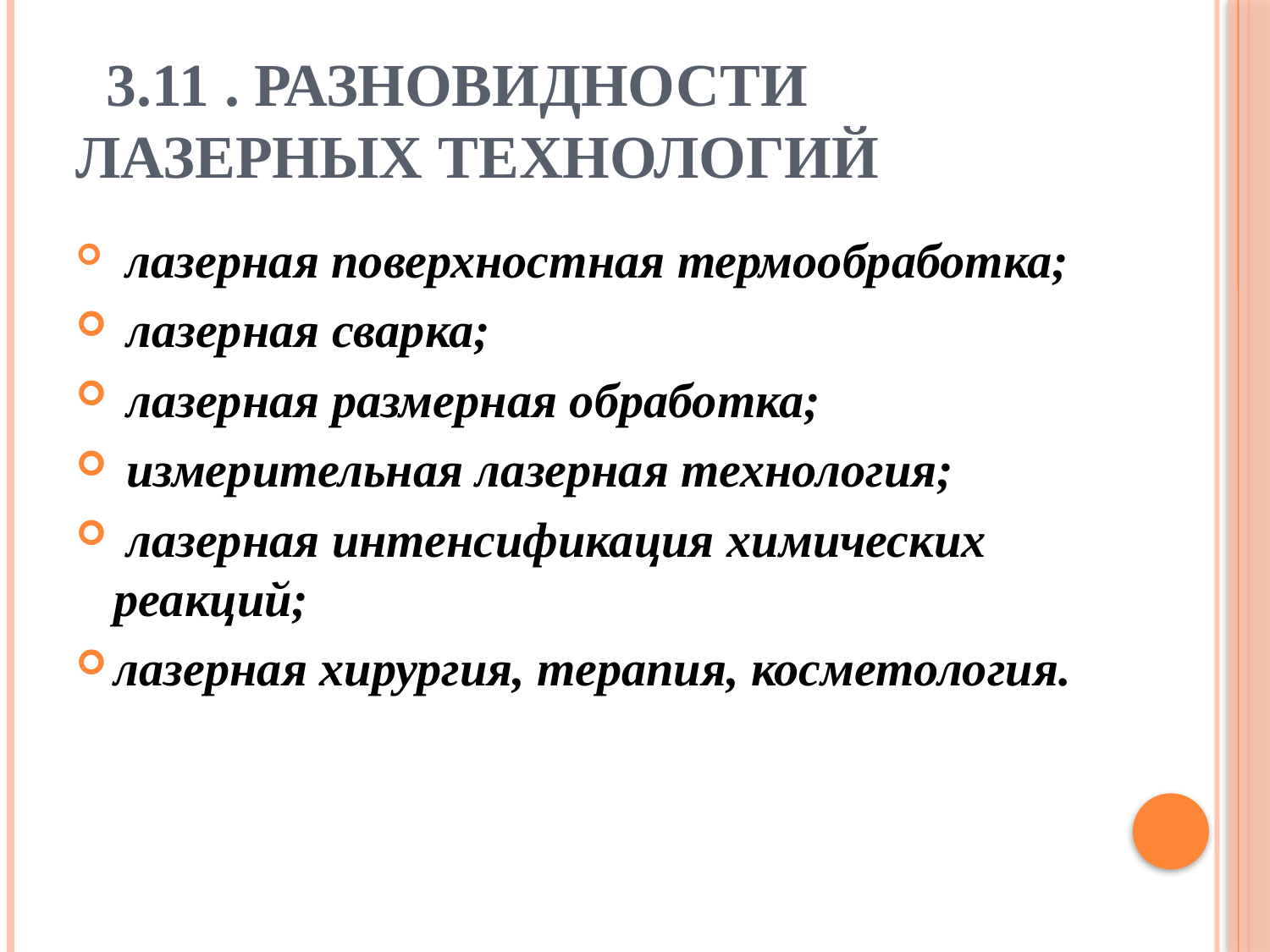

# 3.11 . Разновидности лазерных технологий
 лазерная поверхностная термообработка;
 лазерная сварка;
 лазерная размерная обработка;
 измерительная лазерная технология;
 лазерная интенсификация химических реакций;
лазерная хирургия, терапия, косметология.